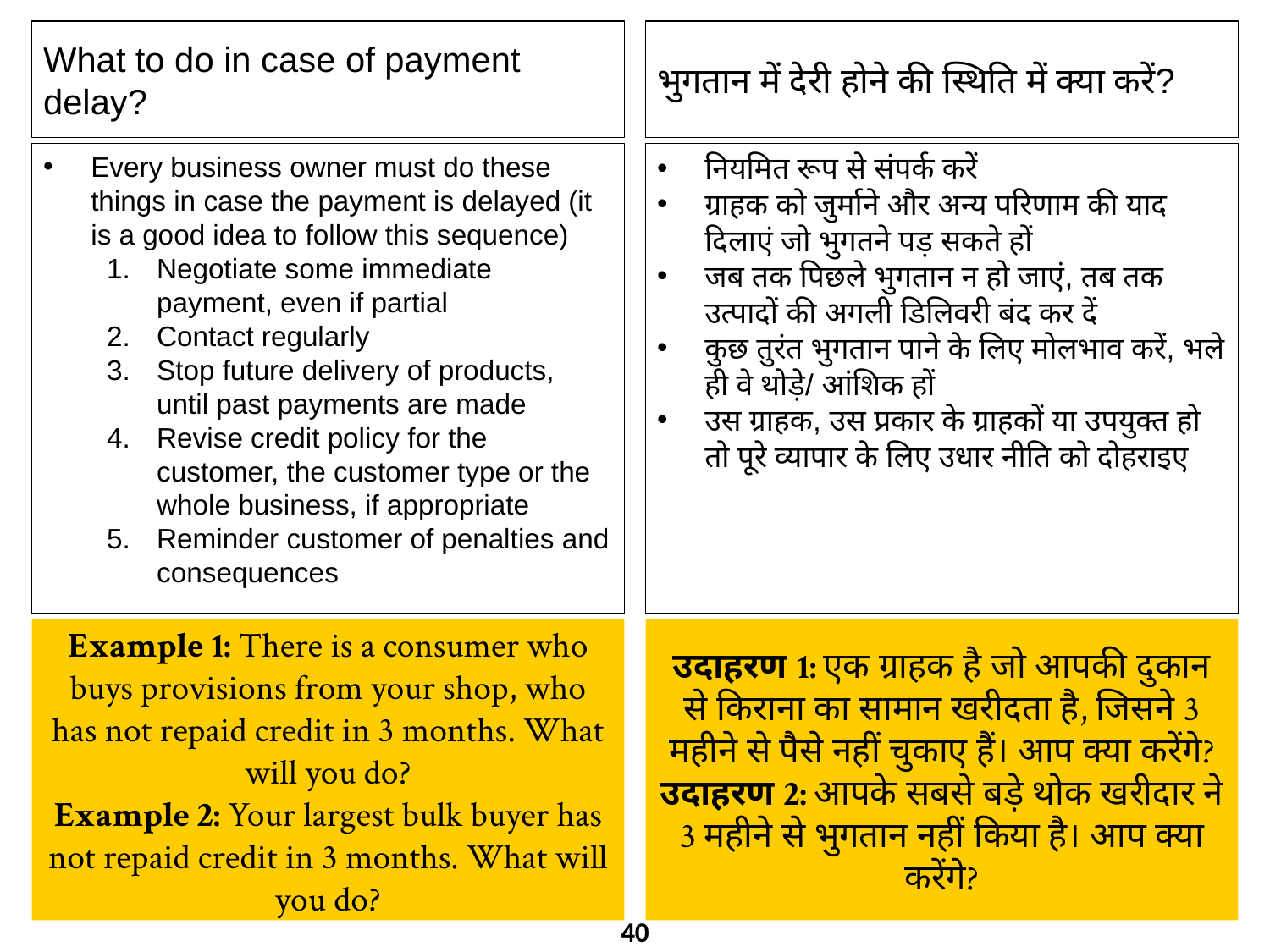

What to do in case of payment delay?
भुगतान में देरी होने की स्थिति में क्या करें?
Every business owner must do these things in case the payment is delayed (it is a good idea to follow this sequence)
Negotiate some immediate payment, even if partial
Contact regularly
Stop future delivery of products, until past payments are made
Revise credit policy for the customer, the customer type or the whole business, if appropriate
Reminder customer of penalties and consequences
नियमित रूप से संपर्क करें
ग्राहक को जुर्माने और अन्य परिणाम की याद दिलाएं जो भुगतने पड़ सकते हों
जब तक पिछले भुगतान न हो जाएं, तब तक उत्पादों की अगली डिलिवरी बंद कर दें
कुछ तुरंत भुगतान पाने के लिए मोलभाव करें, भले ही वे थोड़े/ आंशिक हों
उस ग्राहक, उस प्रकार के ग्राहकों या उपयुक्त हो तो पूरे व्यापार के लिए उधार नीति को दोहराइए
Example 1: There is a consumer who buys provisions from your shop, who has not repaid credit in 3 months. What will you do?
Example 2: Your largest bulk buyer has not repaid credit in 3 months. What will you do?
उदाहरण 1: एक ग्राहक है जो आपकी दुकान से किराना का सामान खरीदता है, जिसने 3 महीने से पैसे नहीं चुकाए हैं। आप क्या करेंगे?
उदाहरण 2: आपके सबसे बड़े थोक खरीदार ने 3 महीने से भुगतान नहीं किया है। आप क्या करेंगे?
40